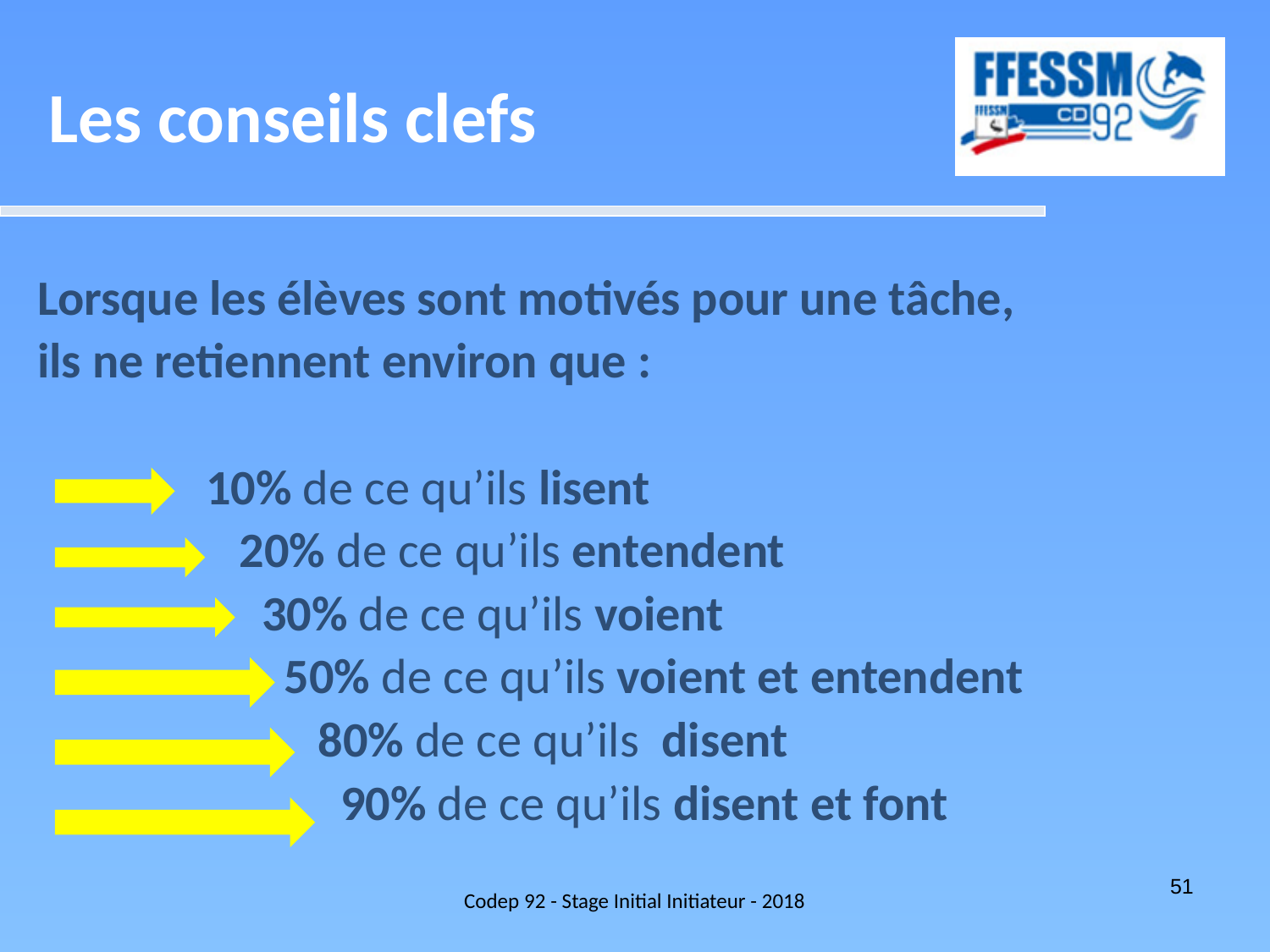

Les conseils clefs
Lorsque les élèves sont motivés pour une tâche,
ils ne retiennent environ que :

               10% de ce qu’ils lisent
                  20% de ce qu’ils entendent
                    30% de ce qu’ils voient
                      50% de ce qu’ils voient et entendent
                         80% de ce qu’ils  disent
                           90% de ce qu’ils disent et font

Codep 92 - Stage Initial Initiateur - 2018
51